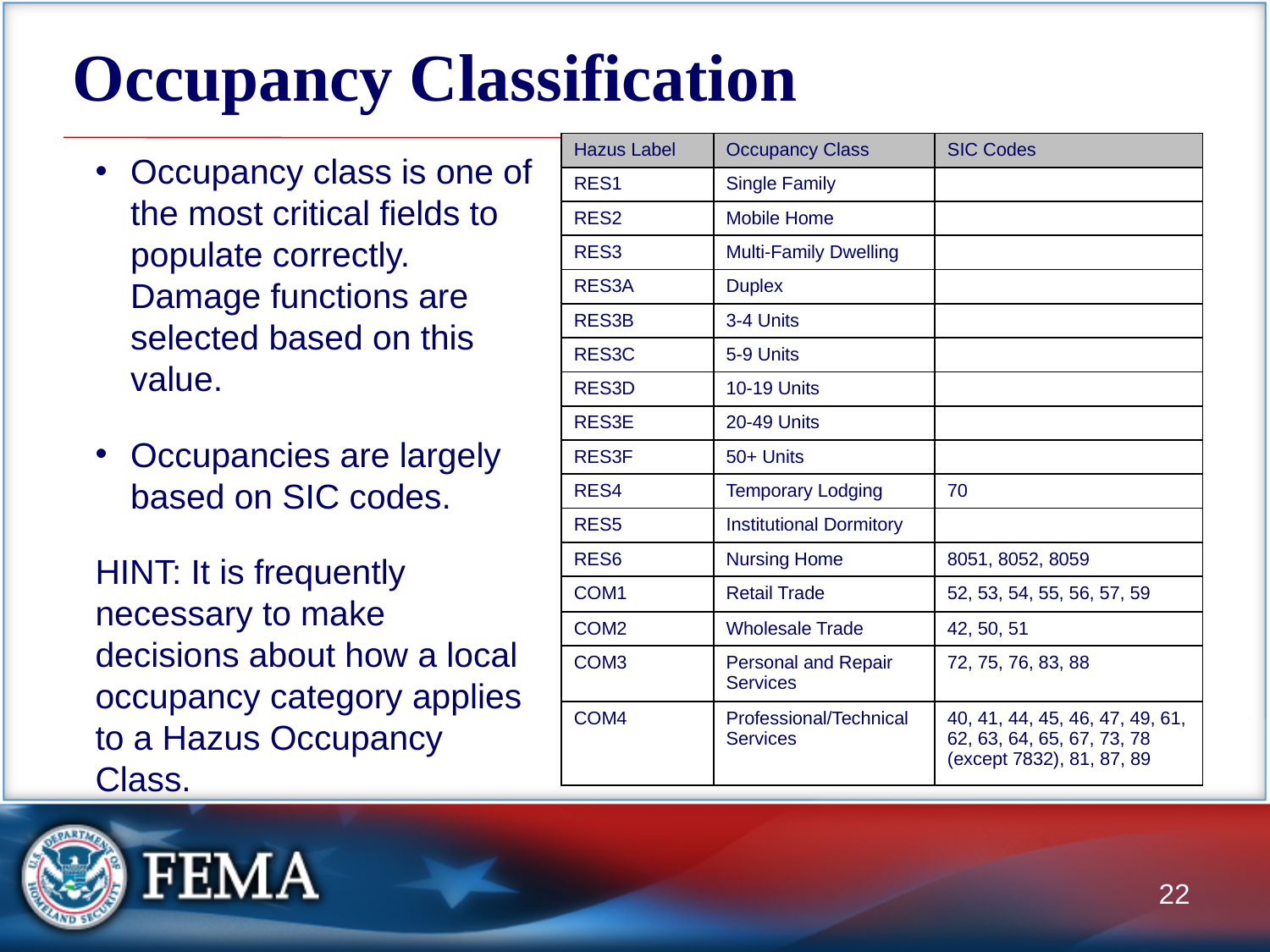

# Occupancy Classification
| Hazus Label | Occupancy Class | SIC Codes |
| --- | --- | --- |
| RES1 | Single Family |  |
| RES2 | Mobile Home |  |
| RES3 | Multi-Family Dwelling |  |
| RES3A | Duplex |  |
| RES3B | 3-4 Units |  |
| RES3C | 5-9 Units |  |
| RES3D | 10-19 Units |  |
| RES3E | 20-49 Units |  |
| RES3F | 50+ Units |  |
| RES4 | Temporary Lodging | 70 |
| RES5 | Institutional Dormitory |  |
| RES6 | Nursing Home | 8051, 8052, 8059 |
| COM1 | Retail Trade | 52, 53, 54, 55, 56, 57, 59 |
| COM2 | Wholesale Trade | 42, 50, 51 |
| COM3 | Personal and Repair Services | 72, 75, 76, 83, 88 |
| COM4 | Professional/Technical Services | 40, 41, 44, 45, 46, 47, 49, 61, 62, 63, 64, 65, 67, 73, 78 (except 7832), 81, 87, 89 |
Occupancy class is one of the most critical fields to populate correctly. Damage functions are selected based on this value.
Occupancies are largely based on SIC codes.
HINT: It is frequently necessary to make decisions about how a local occupancy category applies to a Hazus Occupancy Class.
22